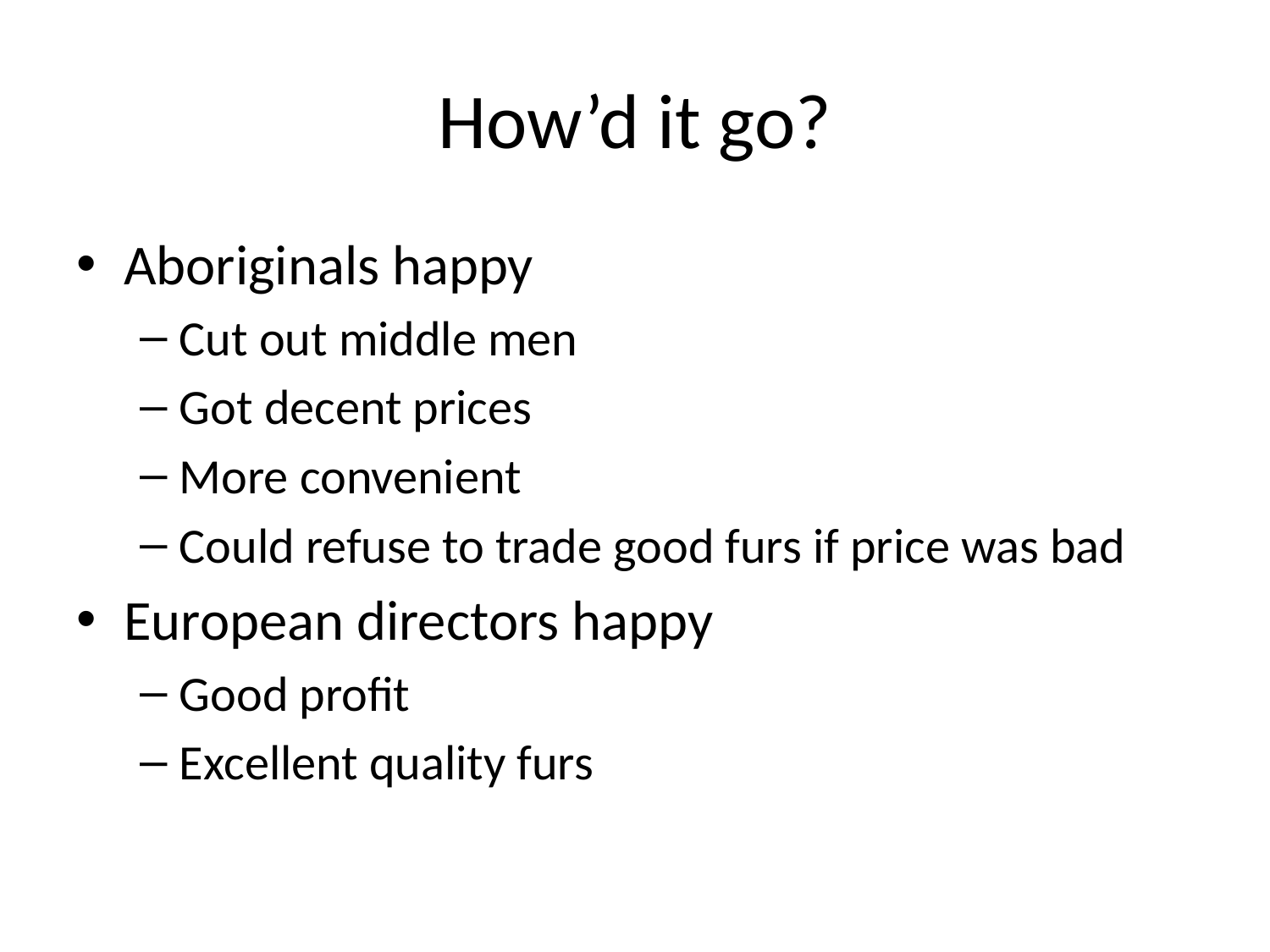

# How’d it go?
Aboriginals happy
Cut out middle men
Got decent prices
More convenient
Could refuse to trade good furs if price was bad
European directors happy
Good profit
Excellent quality furs